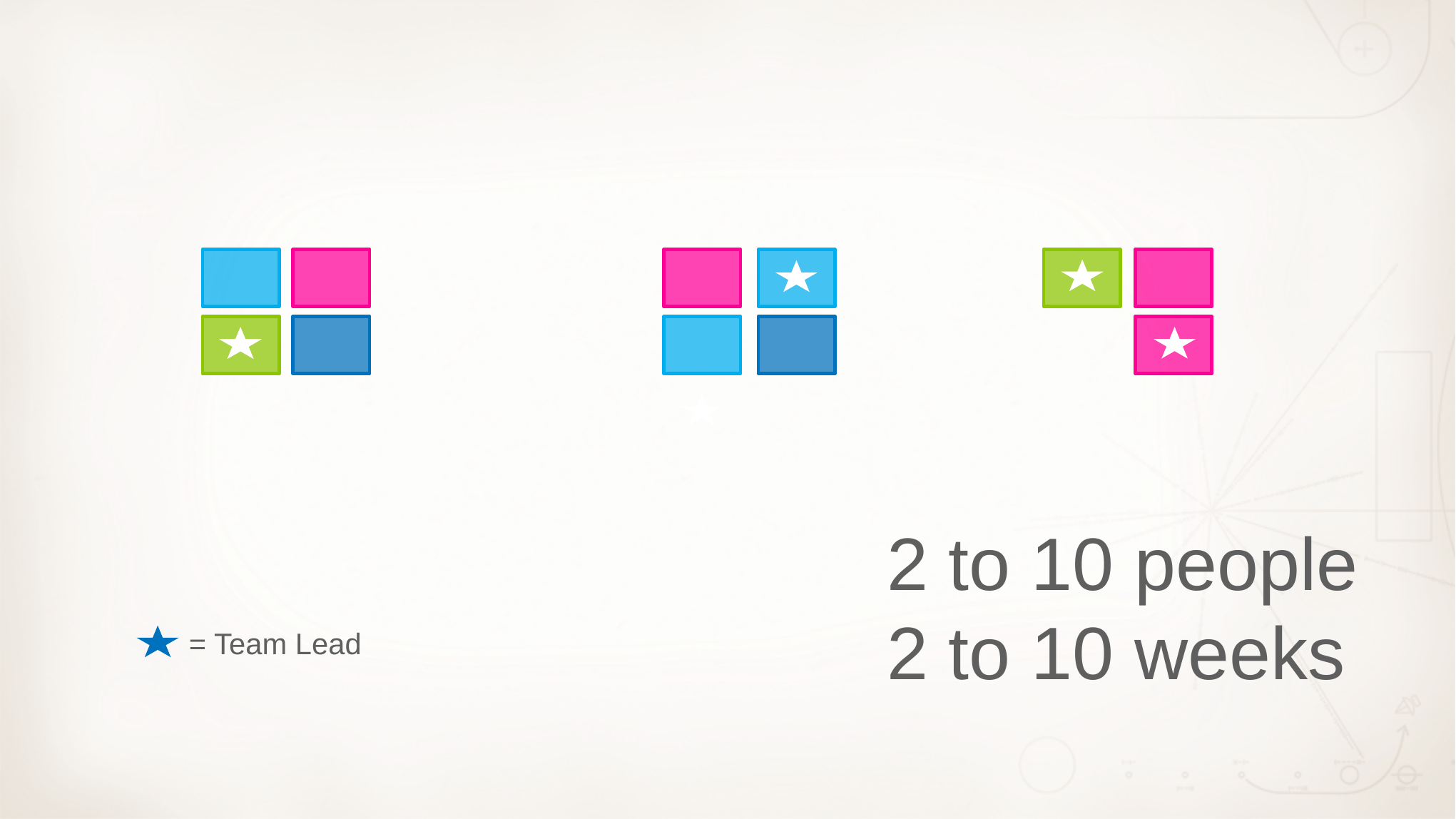

2 to 10 people
2 to 10 weeks
= Team Lead